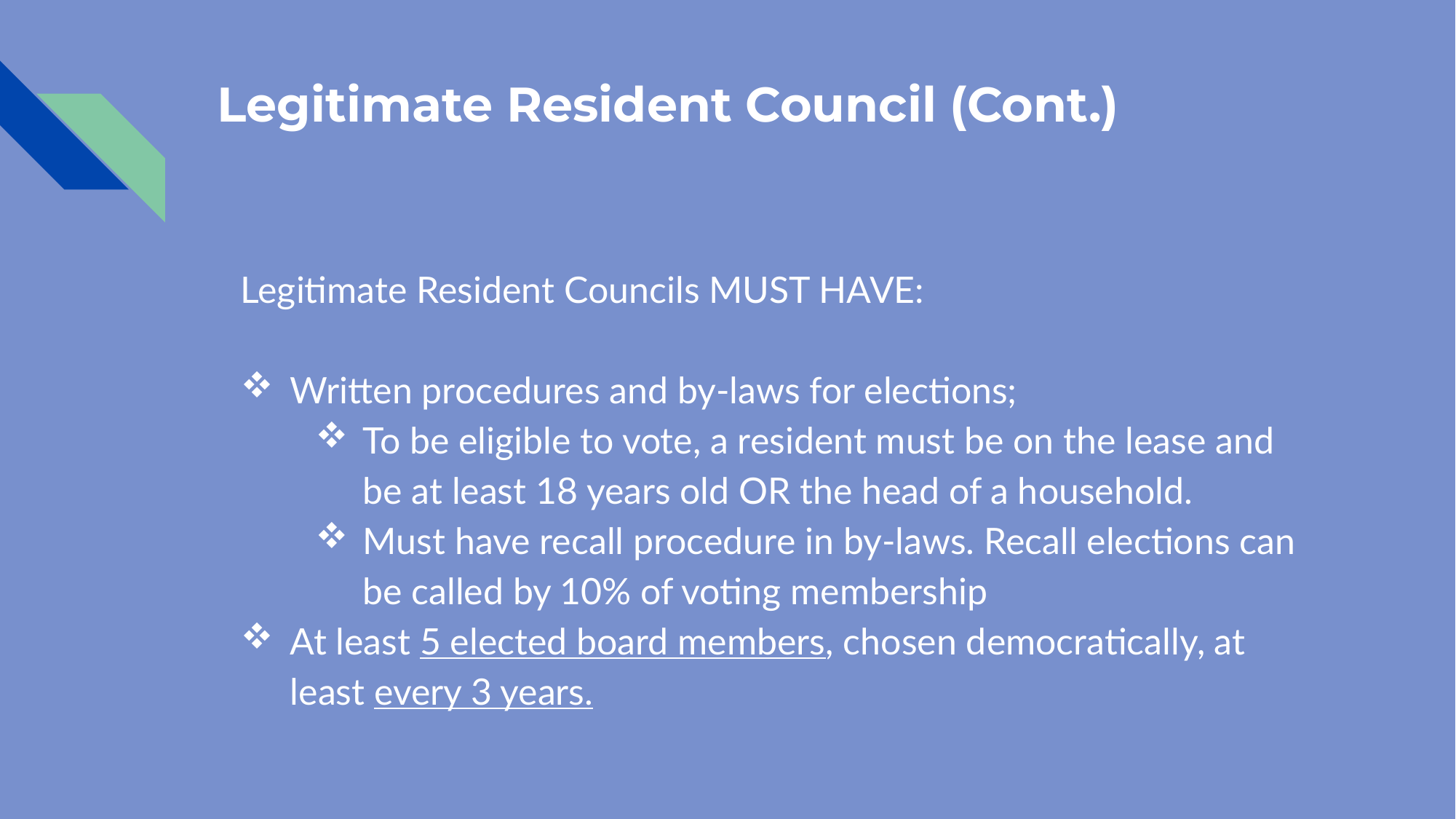

# Legitimate Resident Council (Cont.)
Legitimate Resident Councils MUST HAVE:

Written procedures and by-laws for elections;
To be eligible to vote, a resident must be on the lease and be at least 18 years old OR the head of a household.
Must have recall procedure in by-laws. Recall elections can be called by 10% of voting membership
At least 5 elected board members, chosen democratically, at least every 3 years.